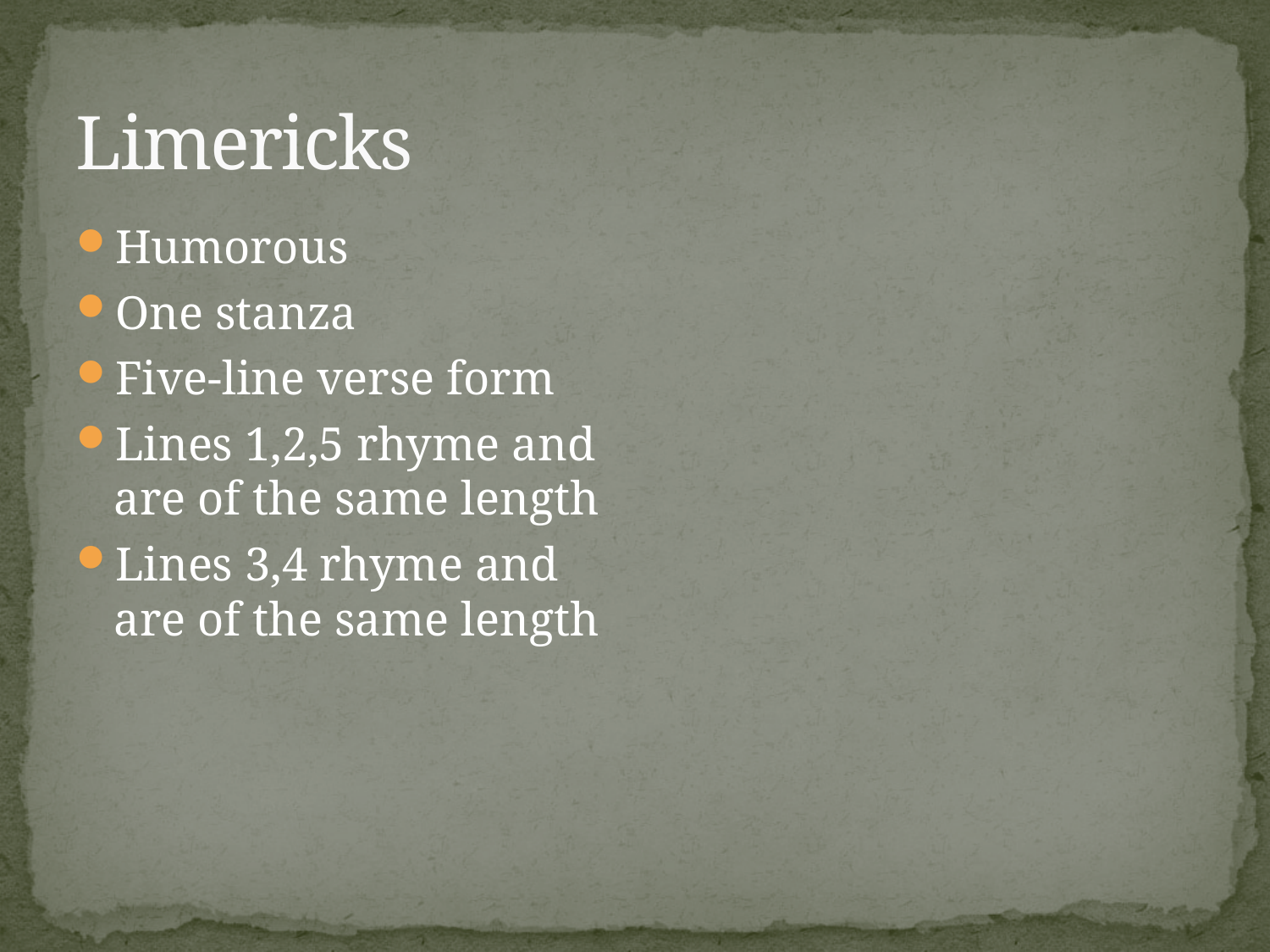

# Limericks
Humorous
One stanza
Five-line verse form
Lines 1,2,5 rhyme and are of the same length
Lines 3,4 rhyme and are of the same length